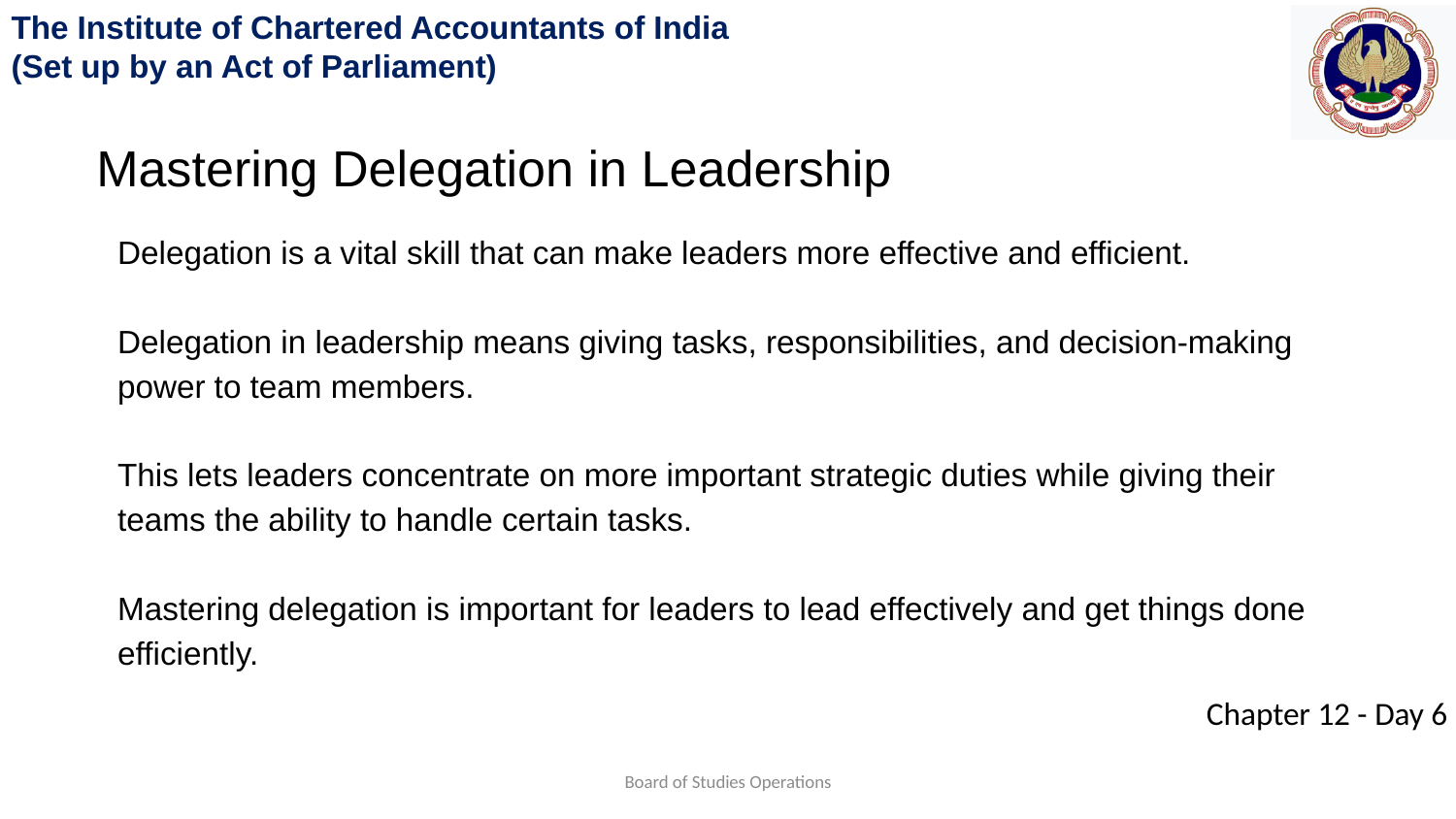

Mastering Delegation in Leadership
Delegation is a vital skill that can make leaders more effective and efficient.

Delegation in leadership means giving tasks, responsibilities, and decision-making power to team members.

This lets leaders concentrate on more important strategic duties while giving their teams the ability to handle certain tasks.

Mastering delegation is important for leaders to lead effectively and get things done efficiently.
Board of Studies Operations